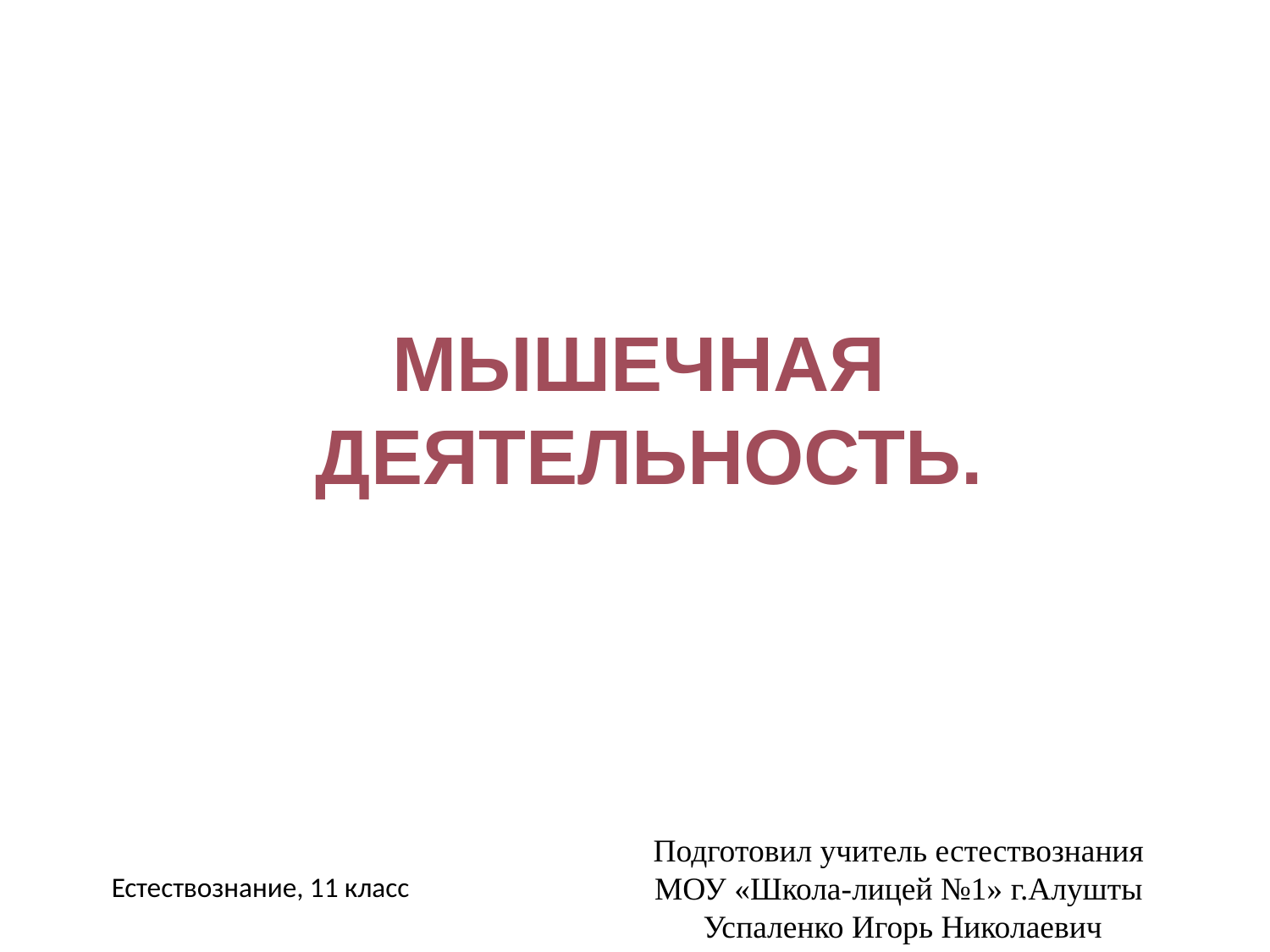

# МЫШЕЧНАЯ ДЕЯТЕЛЬНОСТЬ.
Подготовил учитель естествознания
МОУ «Школа-лицей №1» г.Алушты
Успаленко Игорь Николаевич
Естествознание, 11 класс